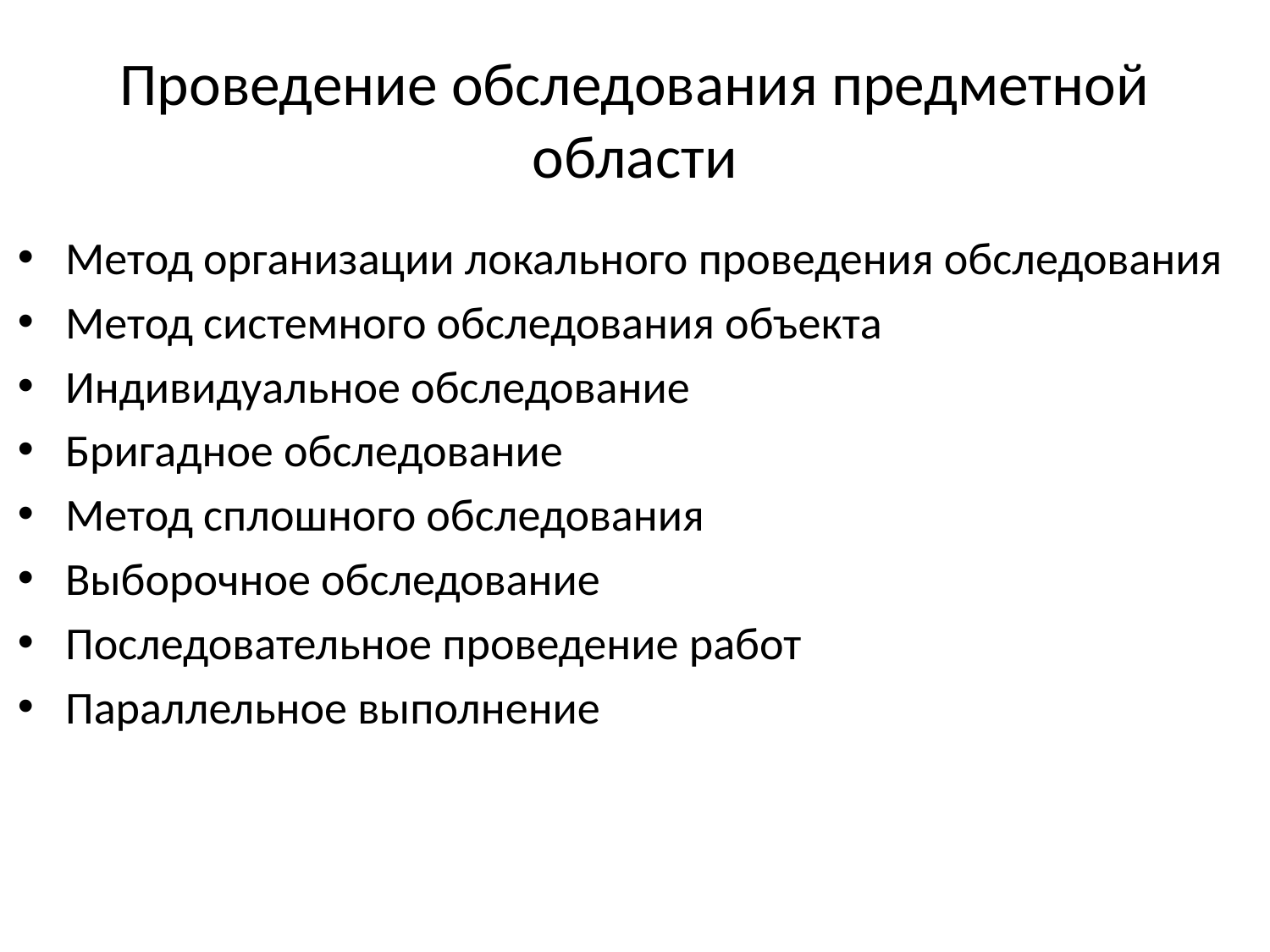

# Проведение обследования предметной области
Метод организации локального проведения обследования
Метод системного обследования объекта
Индивидуальное обследование
Бригадное обследование
Метод сплошного обследования
Выборочное обследование
Последовательное проведение работ
Параллельное выполнение